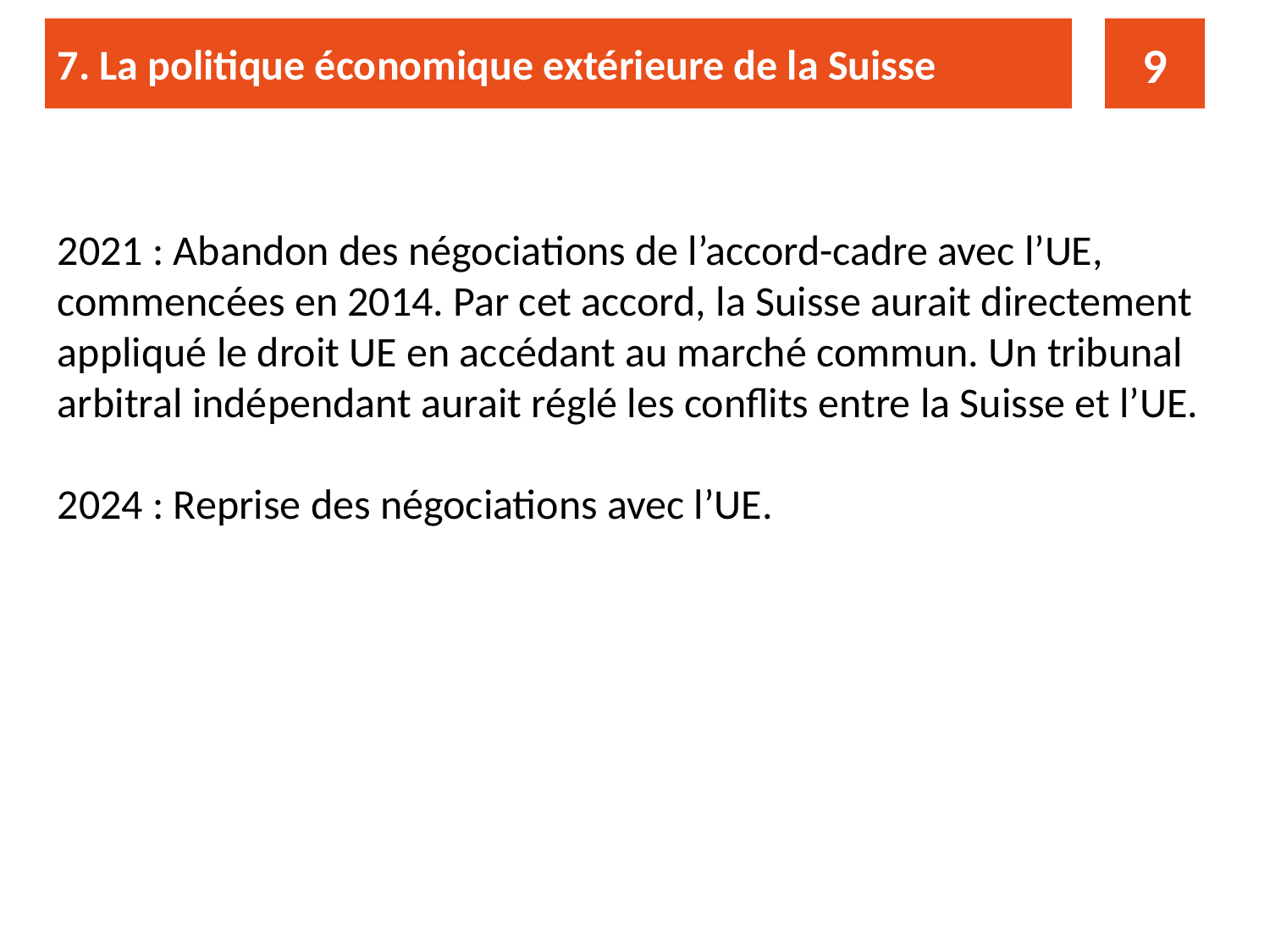

7. La politique économique extérieure de la Suisse
9

2021 : Abandon des négociations de l’accord-cadre avec l’UE, commencées en 2014. Par cet accord, la Suisse aurait directement appliqué le droit UE en accédant au marché commun. Un tribunal arbitral indépendant aurait réglé les conflits entre la Suisse et l’UE.

2024 : Reprise des négociations avec l’UE.